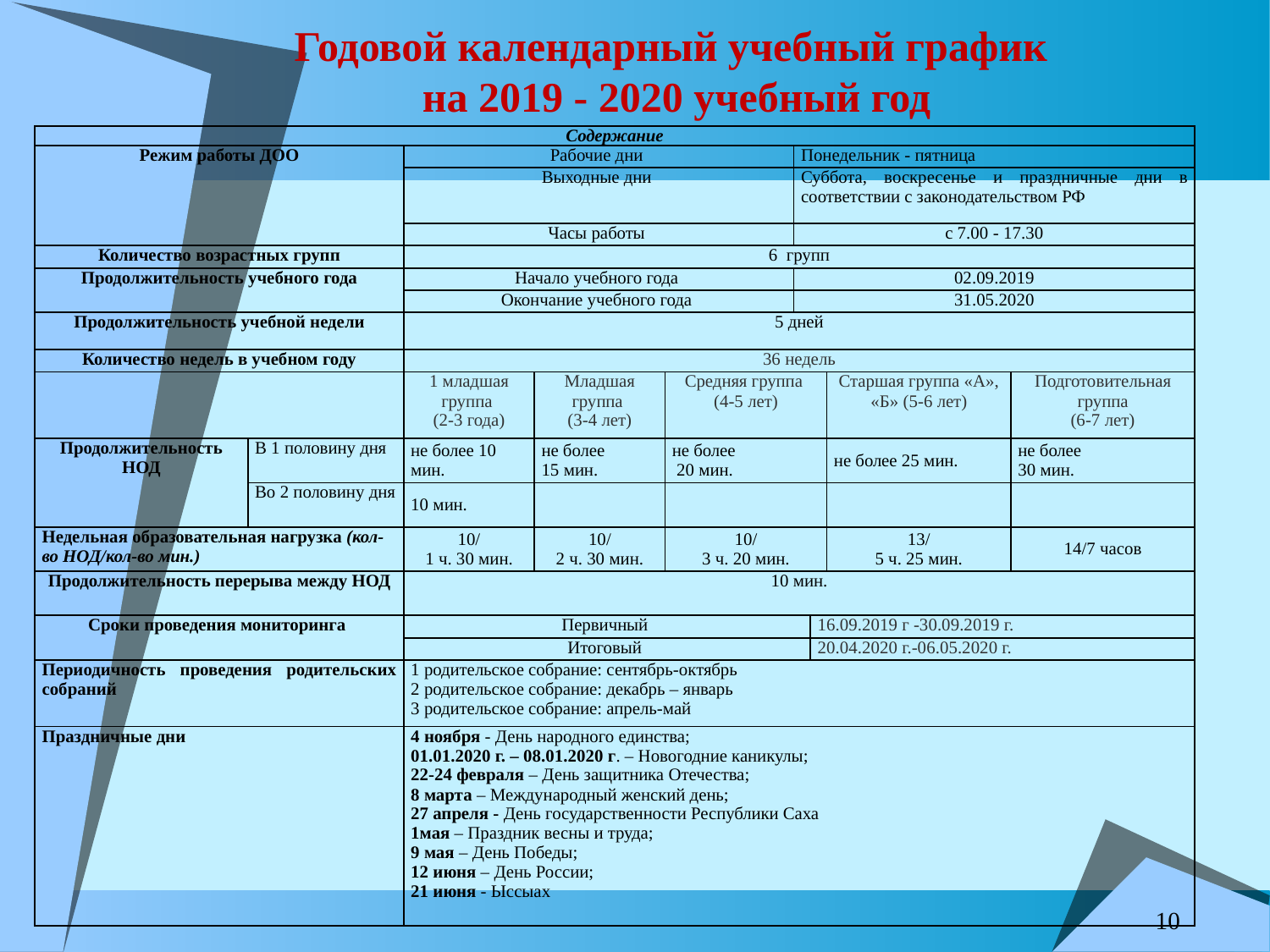

# Годовой календарный учебный график на 2019 - 2020 учебный год
| Содержание |  |  |  |  |  |  |  |  |
| --- | --- | --- | --- | --- | --- | --- | --- | --- |
| Режим работы ДОО |  | Рабочие дни |  |  | Понедельник - пятница |  |  |  |
|  |  | Выходные дни |  |  | Суббота, воскресенье и праздничные дни в соответствии с законодательством РФ |  |  |  |
|  |  | Часы работы |  |  | с 7.00 - 17.30 |  |  |  |
| Количество возрастных групп |  | 6 групп |  |  |  |  |  |  |
| Продолжительность учебного года |  | Начало учебного года |  |  | 02.09.2019 |  |  |  |
|  |  | Окончание учебного года |  |  | 31.05.2020 |  |  |  |
| Продолжительность учебной недели |  | 5 дней |  |  |  |  |  |  |
| Количество недель в учебном году |  | 36 недель |  |  |  |  |  |  |
|  |  | 1 младшая группа (2-3 года) | Младшая группа (3-4 лет) | Средняя группа (4-5 лет) |  |  | Старшая группа «А», «Б» (5-6 лет) | Подготовительная группа (6-7 лет) |
| Продолжительность НОД | В 1 половину дня | не более 10 мин. | не более 15 мин. | не более 20 мин. |  |  | не более 25 мин. | не более 30 мин. |
|  | Во 2 половину дня | 10 мин. |  |  |  |  |  |  |
| Недельная образовательная нагрузка (кол-во НОД/кол-во мин.) |  | 10/ 1 ч. 30 мин. | 10/ 2 ч. 30 мин. | 10/ 3 ч. 20 мин. |  |  | 13/ 5 ч. 25 мин. | 14/7 часов |
| Продолжительность перерыва между НОД |  | 10 мин. |  |  |  |  |  |  |
| Сроки проведения мониторинга |  | Первичный |  |  |  | 16.09.2019 г -30.09.2019 г. |  |  |
|  |  | Итоговый |  |  |  | 20.04.2020 г.-06.05.2020 г. |  |  |
| Периодичность проведения родительских собраний |  | 1 родительское собрание: сентябрь-октябрь 2 родительское собрание: декабрь – январь 3 родительское собрание: апрель-май |  |  |  |  |  |  |
| Праздничные дни |  | 4 ноября - День народного единства; 01.01.2020 г. – 08.01.2020 г. – Новогодние каникулы; 22-24 февраля – День защитника Отечества; 8 марта – Международный женский день; 27 апреля - День государственности Республики Саха 1мая – Праздник весны и труда; 9 мая – День Победы; 12 июня – День России; 21 июня - Ыссыах |  |  |  |  |  |  |

10